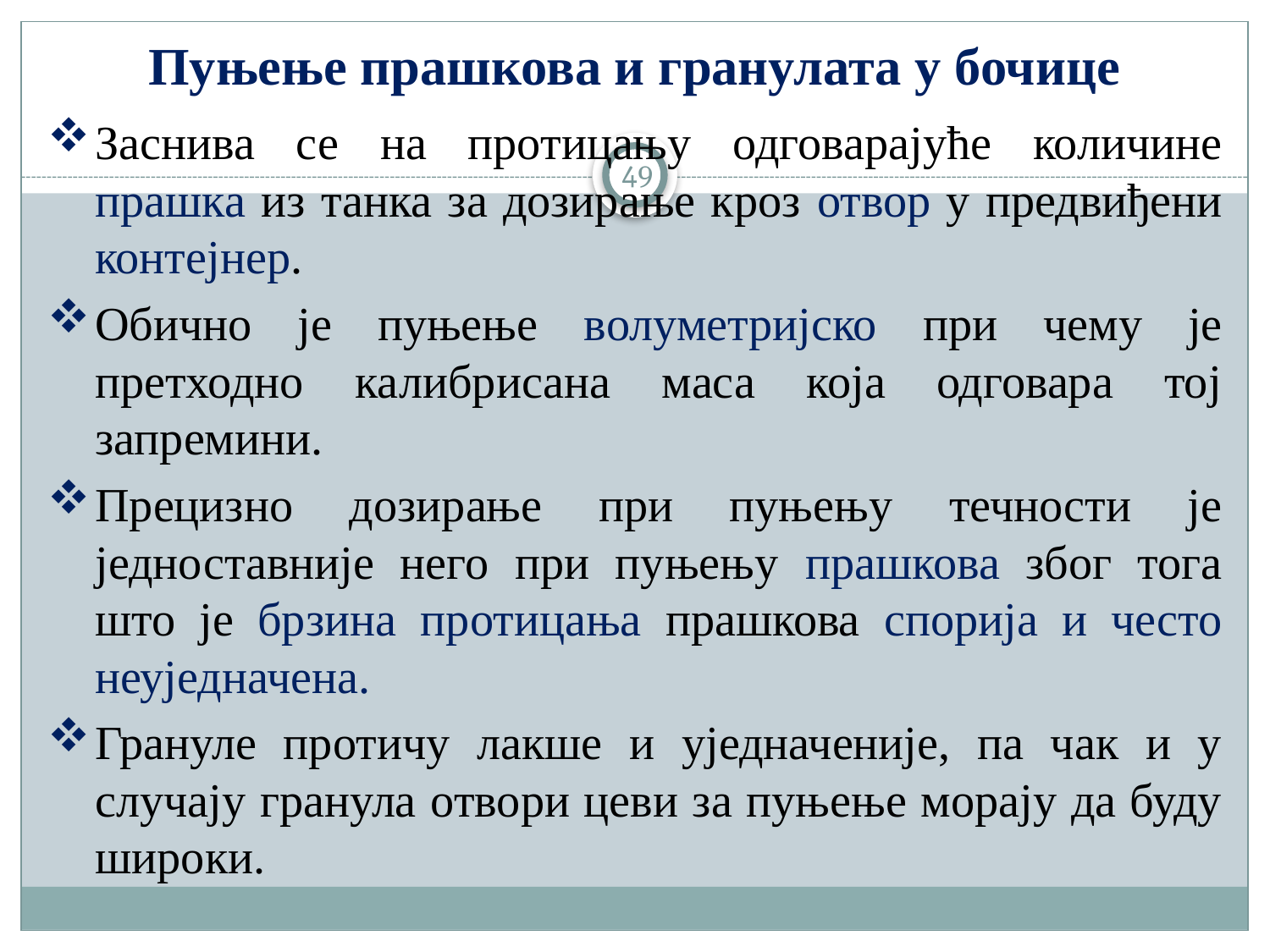

Пуњење прашкова и гранулата у бочице

Заснива се на протицању одговарајуће количине прашка из танка за дозирање кроз отвор у предвиђени контејнер.
Обично је пуњење волуметријско при чему је претходно калибрисана маса која одговара тој запремини.
Прецизно дозирање при пуњењу течности је једноставније него при пуњењу прашкова због тога што је брзина протицања прашкова спорија и често неуједначена.
Грануле протичу лакше и уједначеније, па чак и у случају гранула отвори цеви за пуњење морају да буду широки.
49